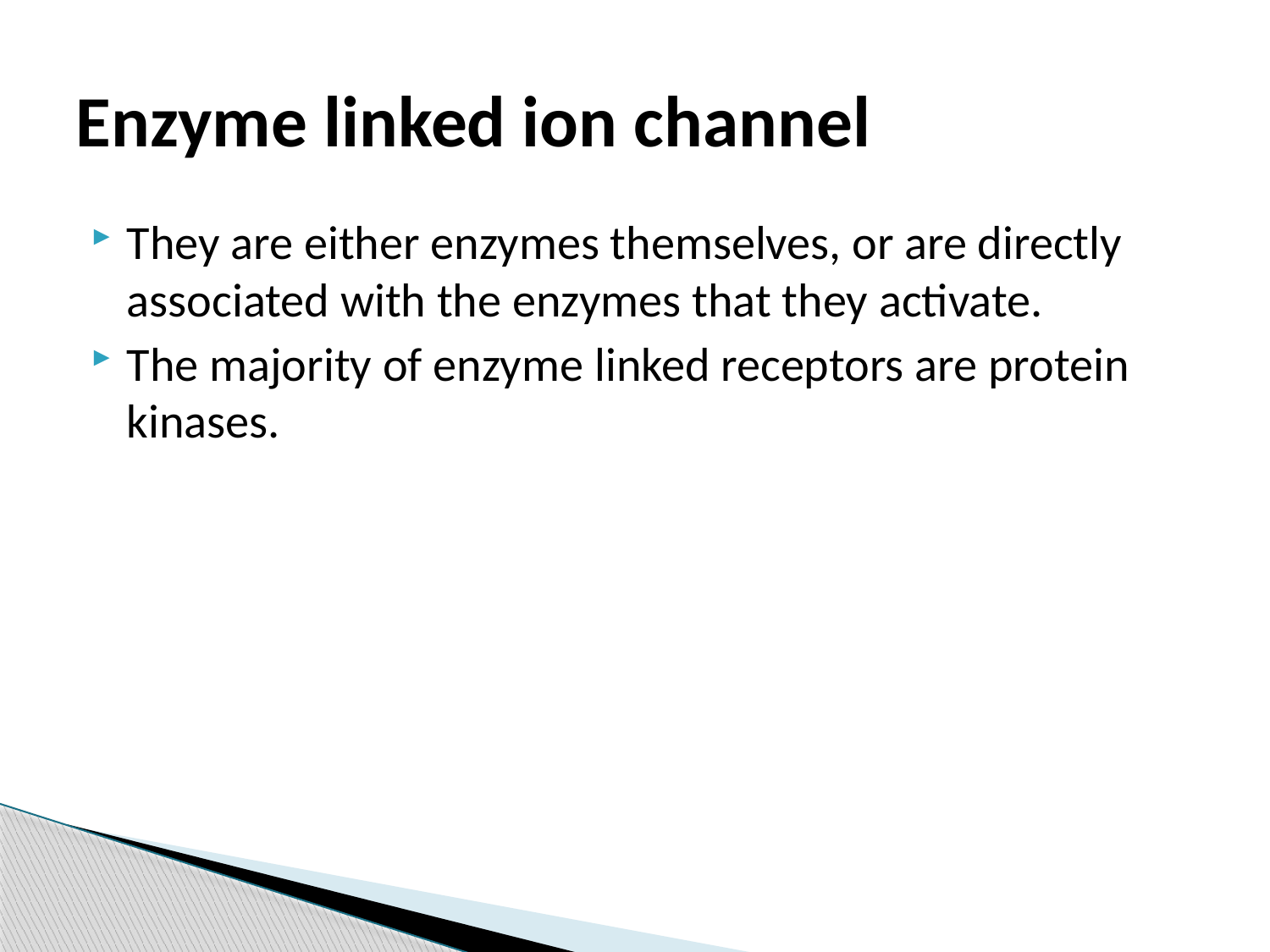

# Enzyme linked ion channel
They are either enzymes themselves, or are directly associated with the enzymes that they activate.
The majority of enzyme linked receptors are protein kinases.